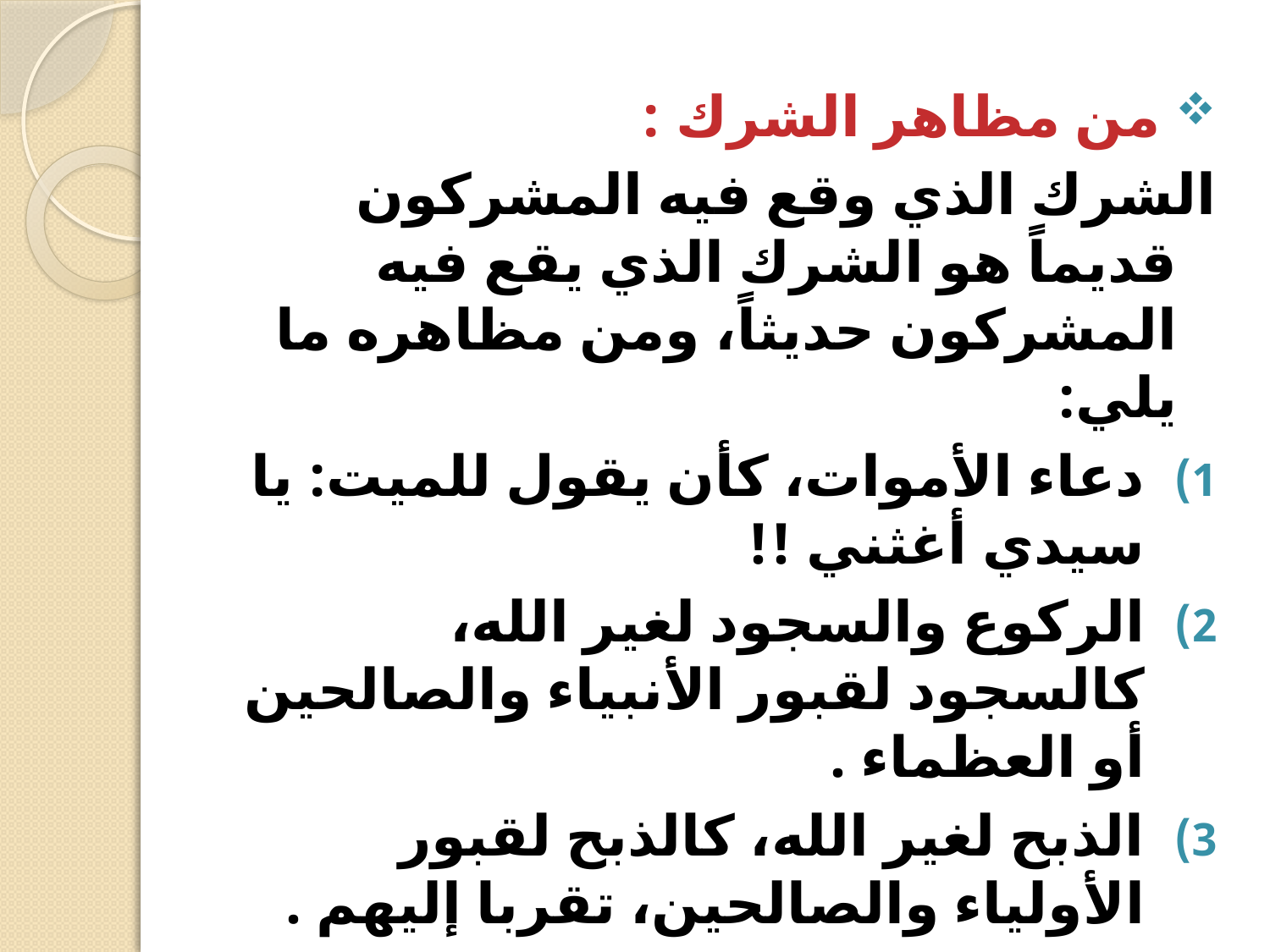

من مظاهر الشرك :
الشرك الذي وقع فيه المشركون قديماً هو الشرك الذي يقع فيه المشركون حديثاً، ومن مظاهره ما يلي:
دعاء الأموات، كأن يقول للميت: يا سيدي أغثني !!
الركوع والسجود لغير الله، كالسجود لقبور الأنبياء والصالحين أو العظماء .
الذبح لغير الله، كالذبح لقبور الأولياء والصالحين، تقربا إليهم .
السحر لما فيه من عبادة الشياطين دون الله .